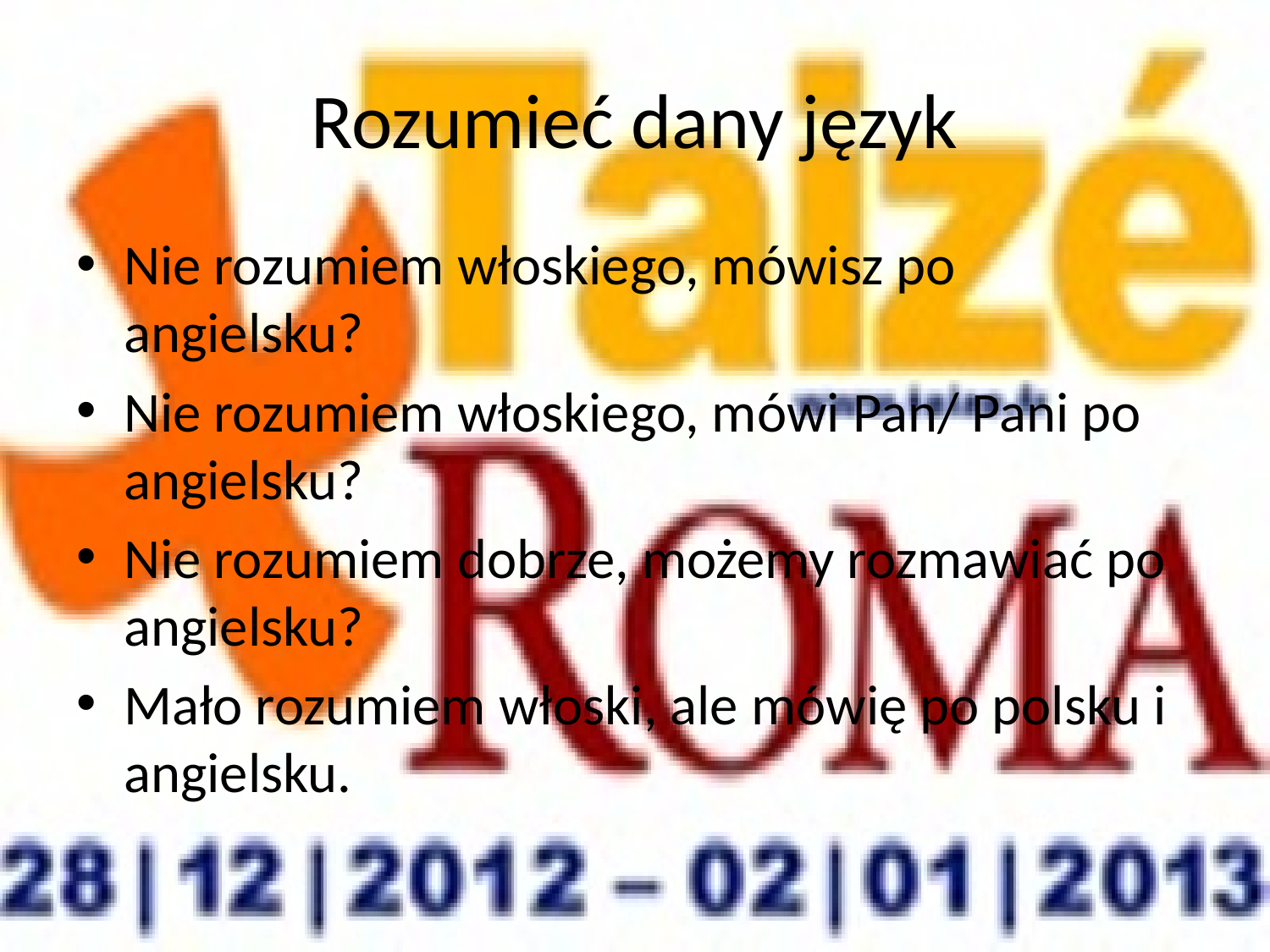

# Rozumieć dany język
Nie rozumiem włoskiego, mówisz po angielsku?
Nie rozumiem włoskiego, mówi Pan/ Pani po angielsku?
Nie rozumiem dobrze, możemy rozmawiać po angielsku?
Mało rozumiem włoski, ale mówię po polsku i angielsku.